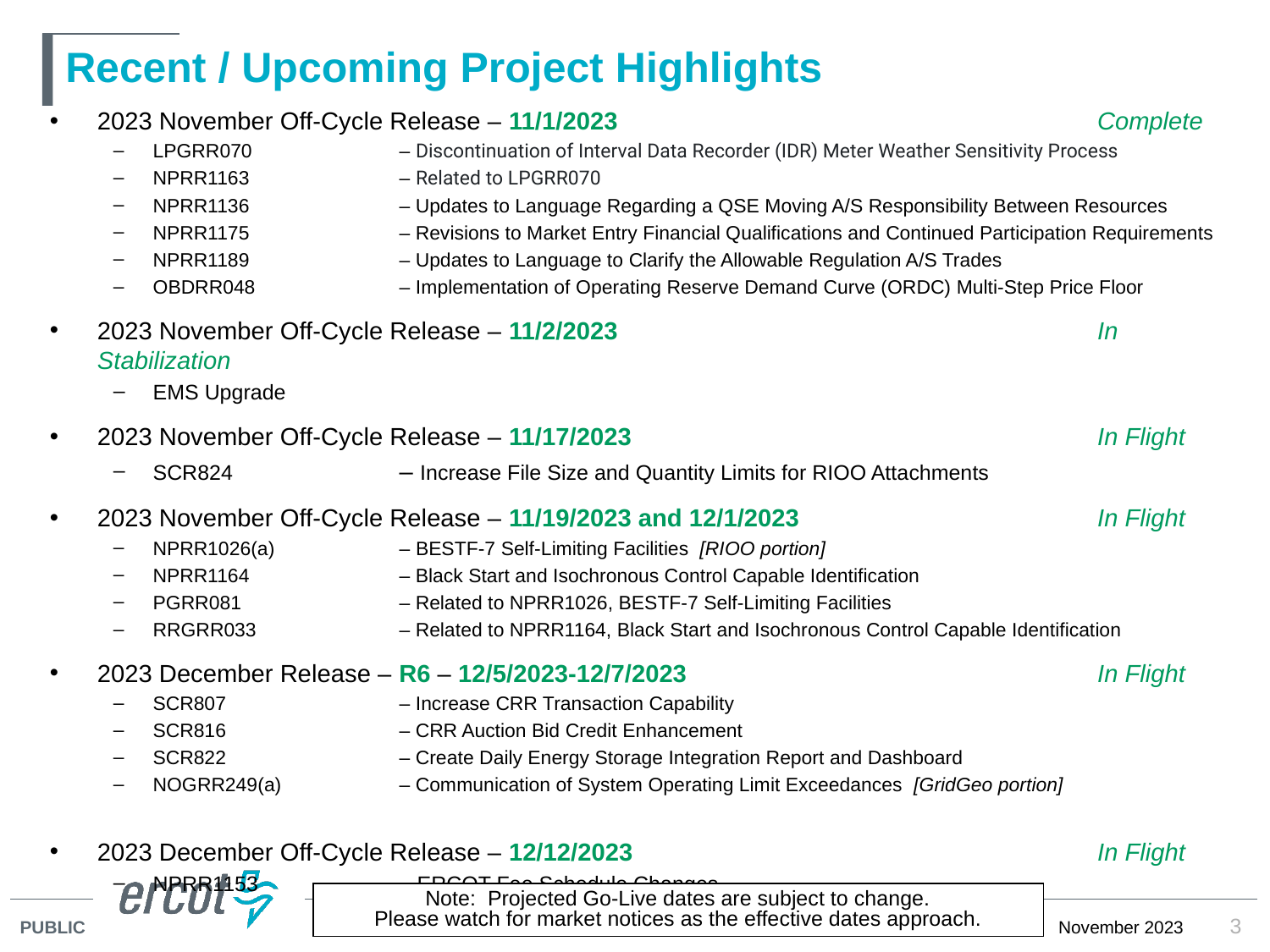

# Recent / Upcoming Project Highlights
2023 November Off-Cycle Release – 11/1/2023	Complete
LPGRR070	– Discontinuation of Interval Data Recorder (IDR) Meter Weather Sensitivity Process
NPRR1163	– Related to LPGRR070
NPRR1136	– Updates to Language Regarding a QSE Moving A/S Responsibility Between Resources
NPRR1175	– Revisions to Market Entry Financial Qualifications and Continued Participation Requirements
NPRR1189	– Updates to Language to Clarify the Allowable Regulation A/S Trades
OBDRR048	– Implementation of Operating Reserve Demand Curve (ORDC) Multi-Step Price Floor

2023 November Off-Cycle Release – 11/2/2023	In Stabilization
EMS Upgrade

2023 November Off-Cycle Release – 11/17/2023	In Flight
SCR824	– Increase File Size and Quantity Limits for RIOO Attachments

2023 November Off-Cycle Release – 11/19/2023 and 12/1/2023	In Flight
NPRR1026(a) 	– BESTF-7 Self-Limiting Facilities  [RIOO portion]
NPRR1164	– Black Start and Isochronous Control Capable Identification
PGRR081	– Related to NPRR1026, BESTF-7 Self-Limiting Facilities
RRGRR033	– Related to NPRR1164, Black Start and Isochronous Control Capable Identification

2023 December Release – R6 – 12/5/2023-12/7/2023	In Flight
SCR807 	– Increase CRR Transaction Capability
SCR816 	– CRR Auction Bid Credit Enhancement
SCR822	– Create Daily Energy Storage Integration Report and Dashboard
NOGRR249(a)	– Communication of System Operating Limit Exceedances  [GridGeo portion]

2023 December Off-Cycle Release – 12/12/2023	In Flight
NPRR1153 	– ERCOT Fee Schedule Changes

Note:  Projected Go-Live dates are subject to change.
Please watch for market notices as the effective dates approach.
3